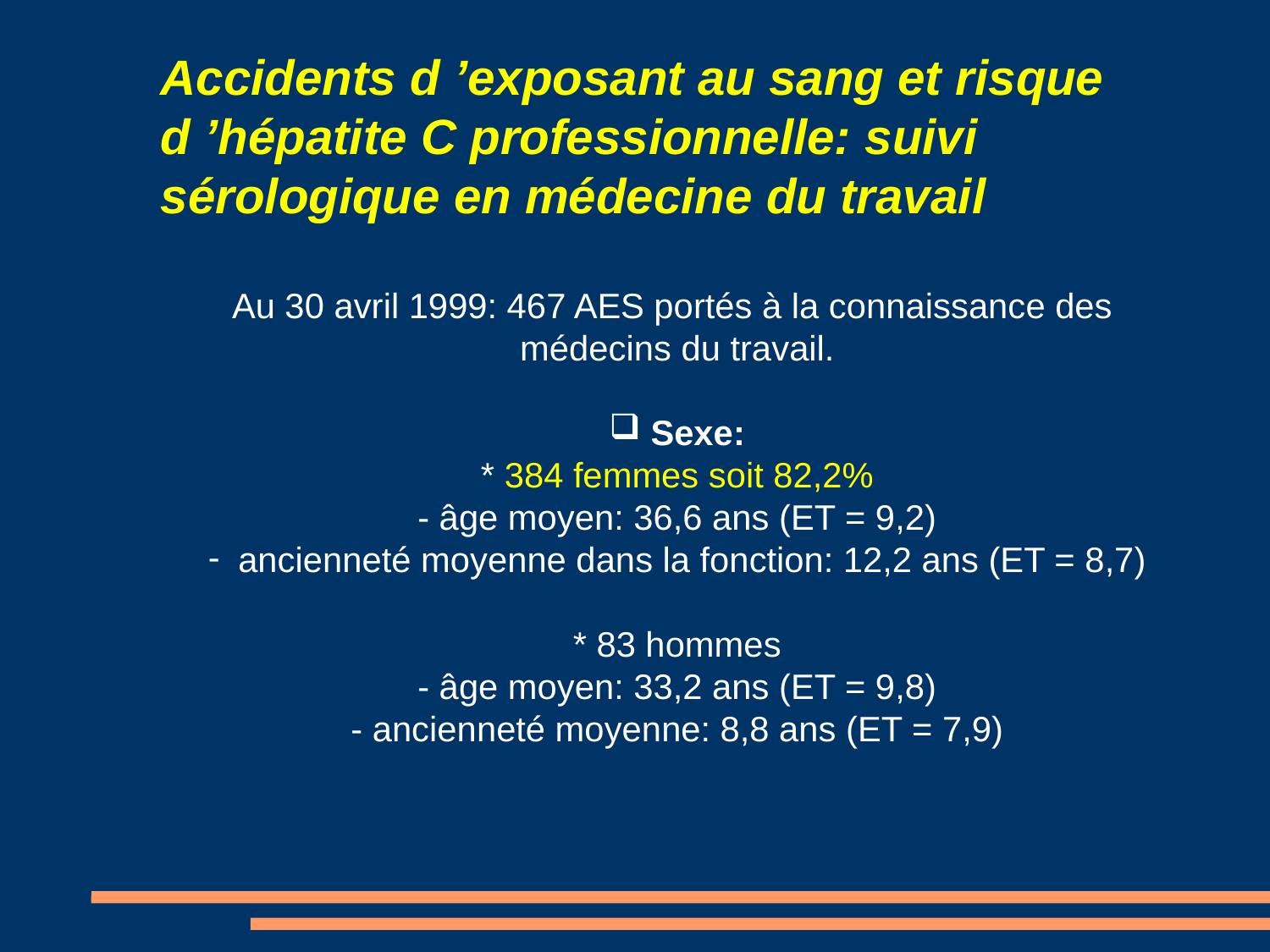

# Accidents d ’exposant au sang et risque d ’hépatite C professionnelle: suivi sérologique en médecine du travail
Au 30 avril 1999: 467 AES portés à la connaissance des
médecins du travail.

 Sexe:
* 384 femmes soit 82,2%
- âge moyen: 36,6 ans (ET = 9,2)‏
ancienneté moyenne dans la fonction: 12,2 ans (ET = 8,7)‏

* 83 hommes
- âge moyen: 33,2 ans (ET = 9,8)‏
- ancienneté moyenne: 8,8 ans (ET = 7,9)‏